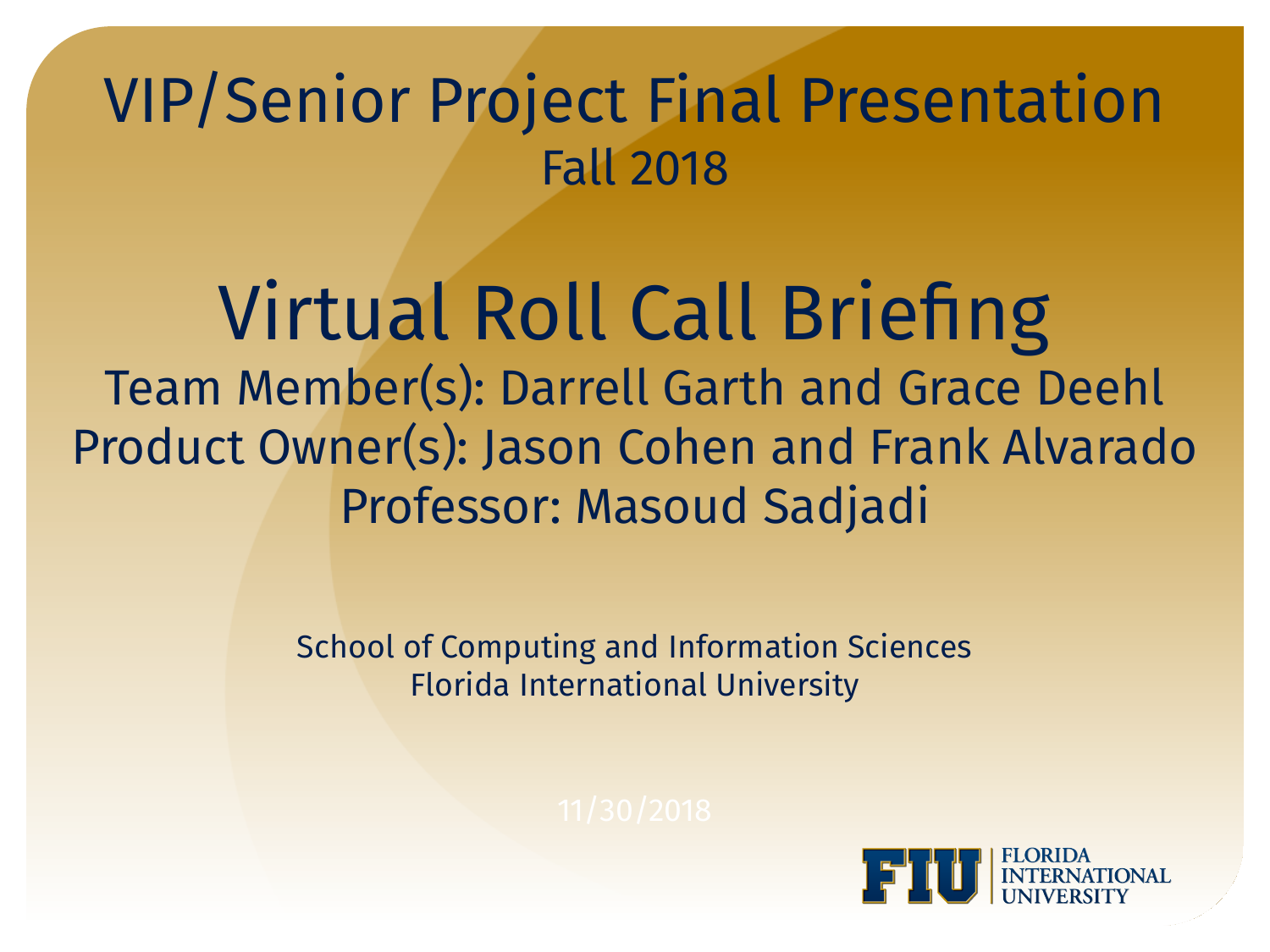

VIP/Senior Project Final Presentation
Fall 2018
# Virtual Roll Call Briefing Team Member(s): Darrell Garth and Grace Deehl Product Owner(s): Jason Cohen and Frank Alvarado Professor: Masoud Sadjadi School of Computing and Information Sciences Florida International University
11/30/2018